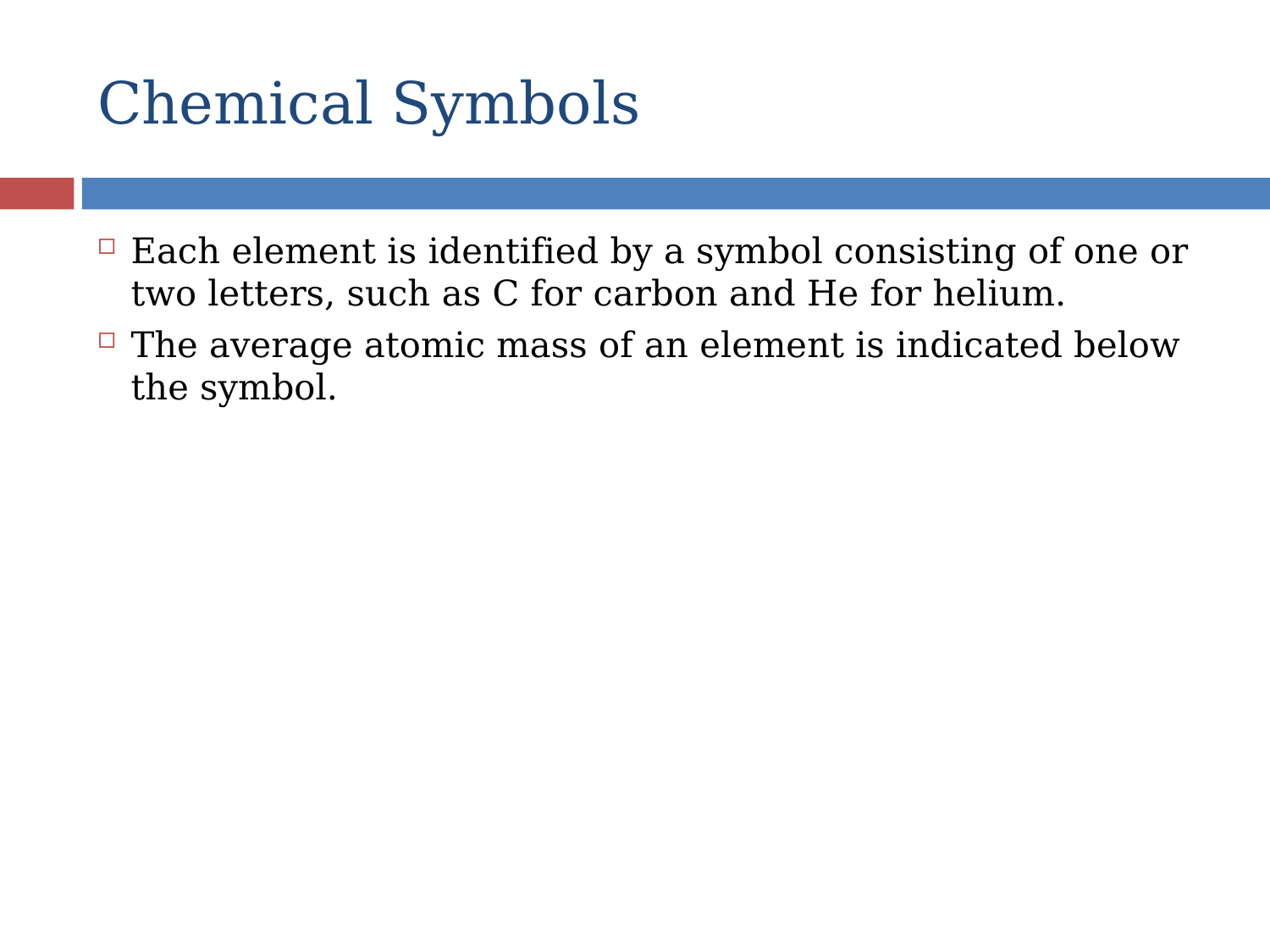

# Chemical Symbols
Each element is identified by a symbol consisting of one or two letters, such as C for carbon and He for helium.
The average atomic mass of an element is indicated below the symbol.